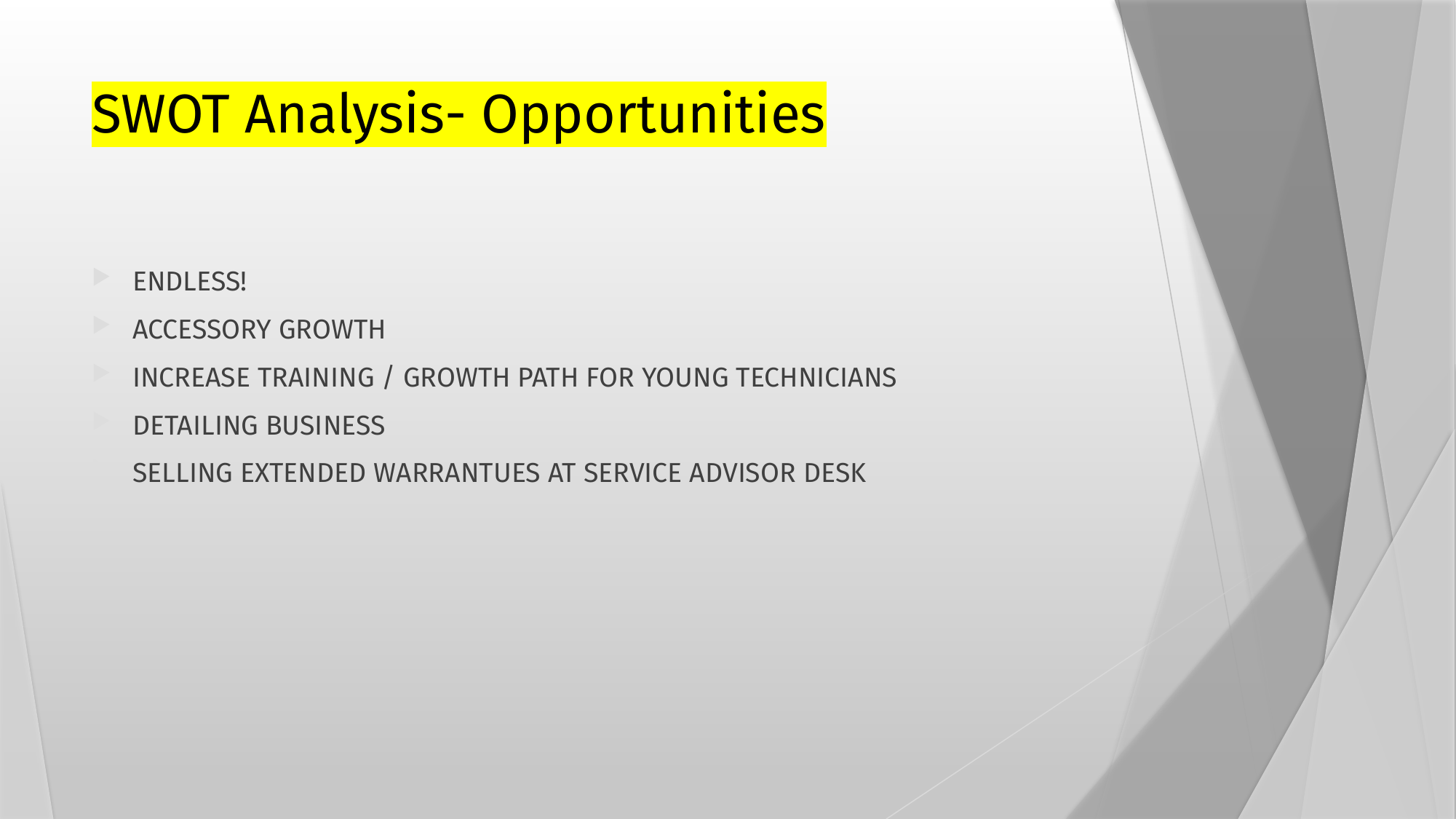

# SWOT Analysis- Opportunities
ENDLESS!
ACCESSORY GROWTH
INCREASE TRAINING / GROWTH PATH FOR YOUNG TECHNICIANS
DETAILING BUSINESS
SELLING EXTENDED WARRANTUES AT SERVICE ADVISOR DESK